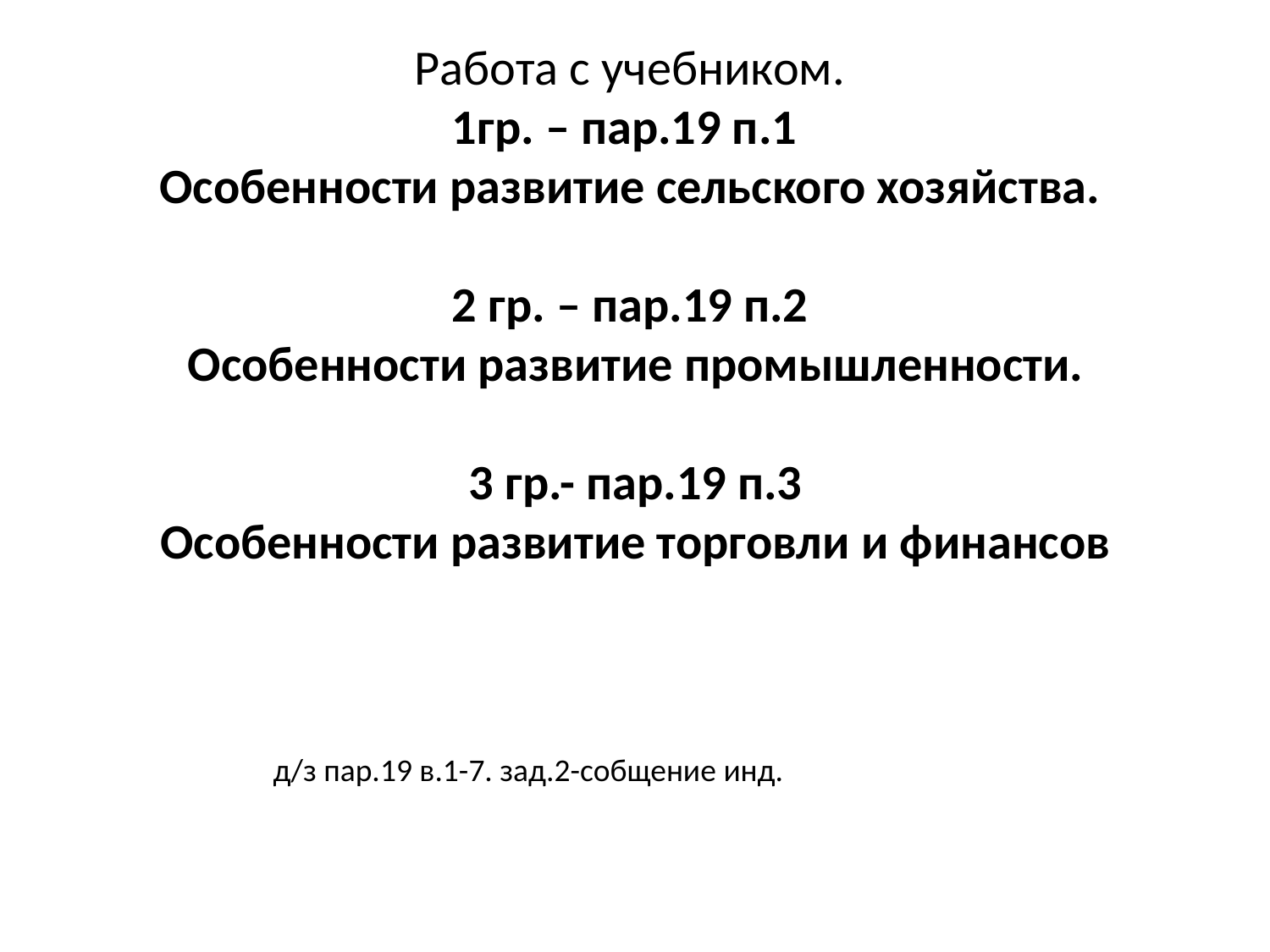

Работа с учебником.
1гр. – пар.19 п.1
Особенности развитие сельского хозяйства.

2 гр. – пар.19 п.2
 Особенности развитие промышленности.

 3 гр.- пар.19 п.3
 Особенности развитие торговли и финансов
д/з пар.19 в.1-7. зад.2-собщение инд.